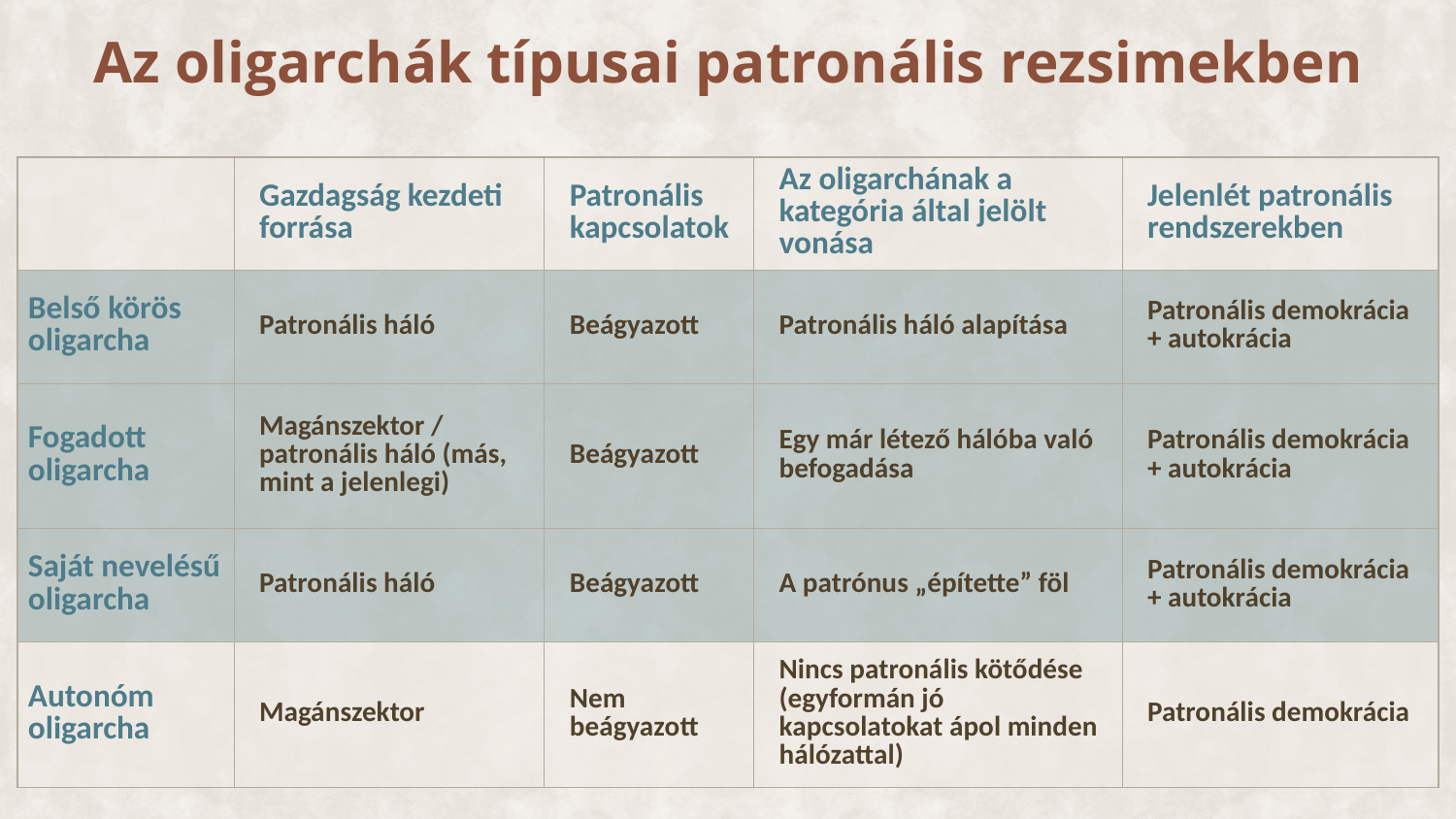

# Az oligarchák típusai patronális rezsimekben
|  | Gazdagság kezdeti forrása | Patronális kapcsolatok | Az oligarchának a kategória által jelölt vonása | Jelenlét patronális rendszerekben |
| --- | --- | --- | --- | --- |
| Belső körös oligarcha | Patronális háló | Beágyazott | Patronális háló alapítása | Patronális demokrácia + autokrácia |
| Fogadott oligarcha | Magánszektor / patronális háló (más, mint a jelenlegi) | Beágyazott | Egy már létező hálóba való befogadása | Patronális demokrácia + autokrácia |
| Saját nevelésű oligarcha | Patronális háló | Beágyazott | A patrónus „építette” föl | Patronális demokrácia + autokrácia |
| Autonóm oligarcha | Magánszektor | Nem beágyazott | Nincs patronális kötődése (egyformán jó kapcsolatokat ápol minden hálózattal) | Patronális demokrácia |